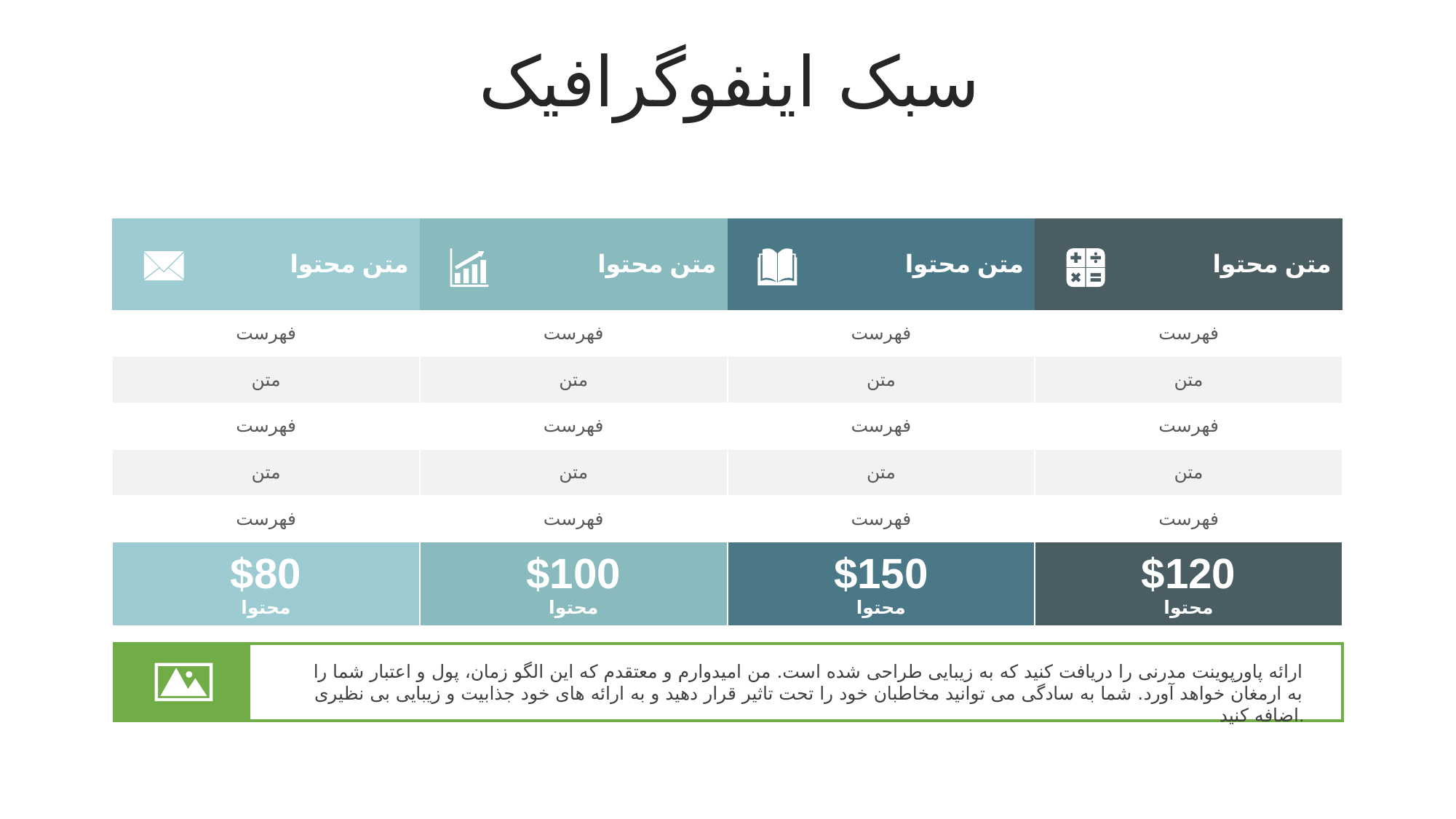

سبک اینفوگرافیک
|  | متن محتوا |  | متن محتوا |  | متن محتوا |  | متن محتوا |
| --- | --- | --- | --- | --- | --- | --- | --- |
| فهرست |  | فهرست |  | فهرست |  | فهرست |  |
| متن |  | متن |  | متن |  | متن |  |
| فهرست |  | فهرست |  | فهرست |  | فهرست |  |
| متن |  | متن |  | متن |  | متن |  |
| فهرست |  | فهرست |  | فهرست |  | فهرست |  |
| $80 محتوا |  | $100 محتوا |  | $150 محتوا |  | $120 محتوا |  |

|  |  |
| --- | --- |
ارائه پاورپوینت مدرنی را دریافت کنید که به زیبایی طراحی شده است. من امیدوارم و معتقدم که این الگو زمان، پول و اعتبار شما را به ارمغان خواهد آورد. شما به سادگی می توانید مخاطبان خود را تحت تاثیر قرار دهید و به ارائه های خود جذابیت و زیبایی بی نظیری اضافه کنید.